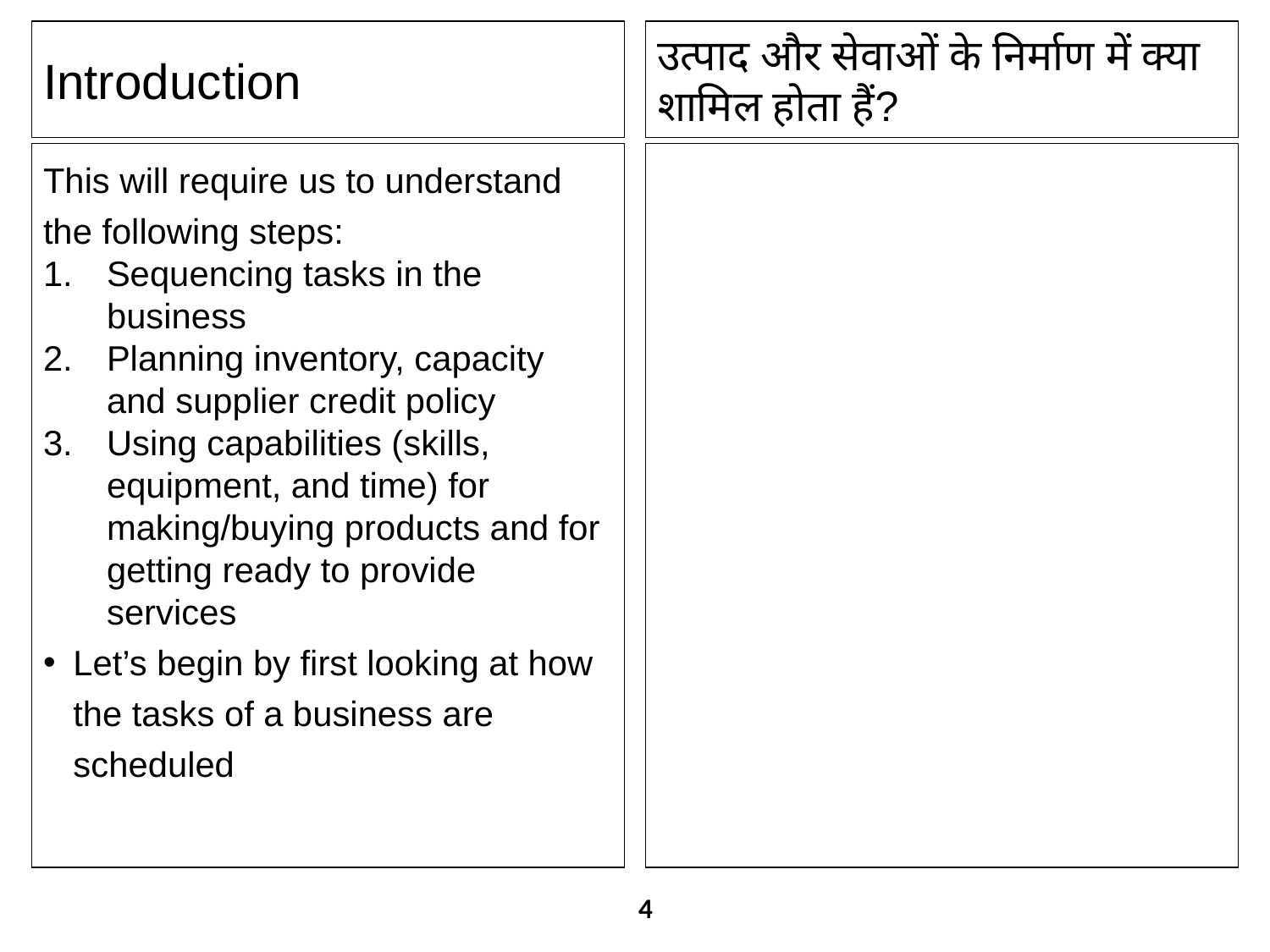

Introduction
उत्पाद और सेवाओं के निर्माण में क्या शामिल होता हैं?
This will require us to understand the following steps:
Sequencing tasks in the business
Planning inventory, capacity and supplier credit policy
Using capabilities (skills, equipment, and time) for making/buying products and for getting ready to provide services
Let’s begin by first looking at how the tasks of a business are scheduled

4